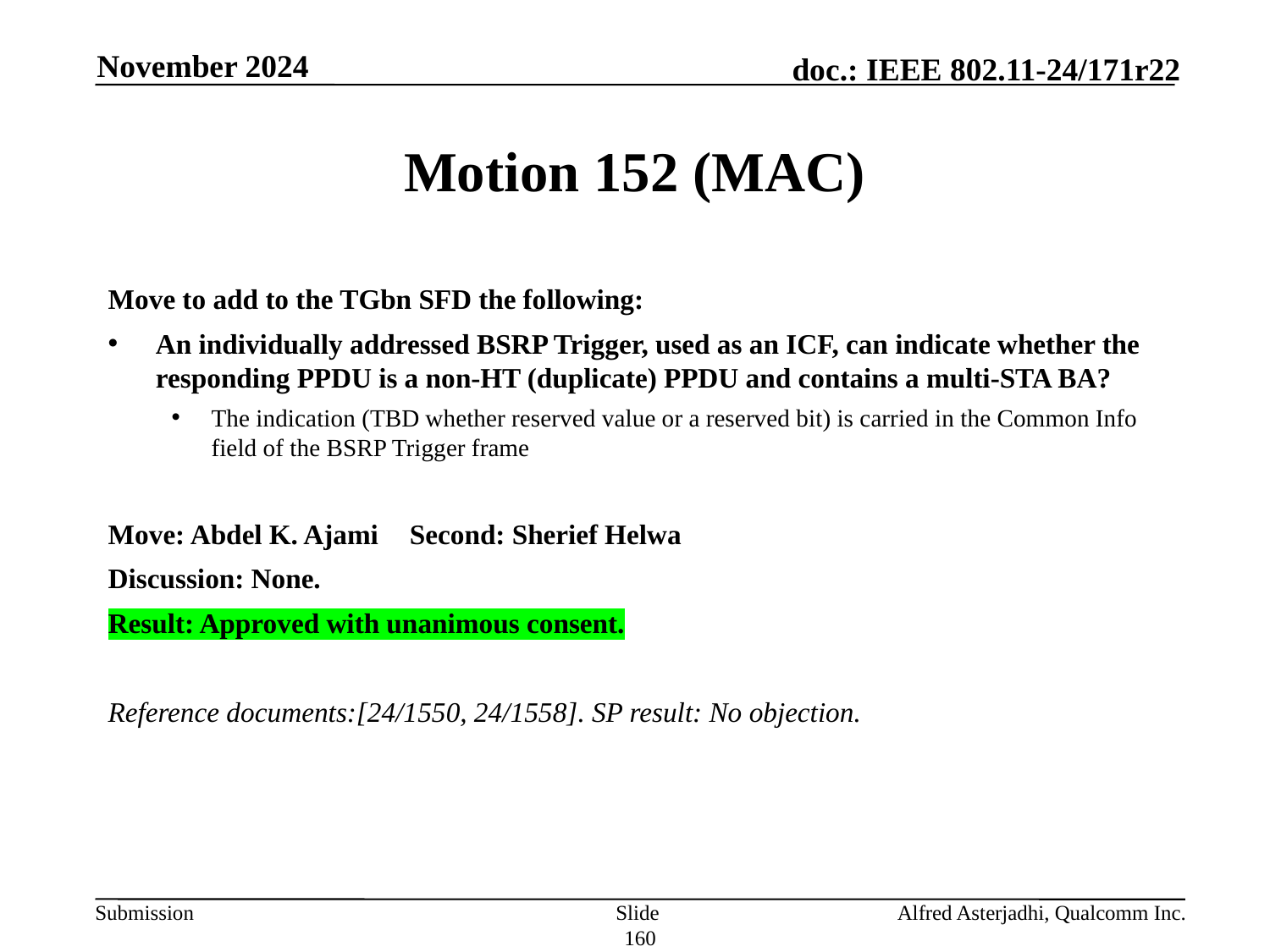

November 2024
# Motion 152 (MAC)
Move to add to the TGbn SFD the following:
An individually addressed BSRP Trigger, used as an ICF, can indicate whether the responding PPDU is a non-HT (duplicate) PPDU and contains a multi-STA BA?
The indication (TBD whether reserved value or a reserved bit) is carried in the Common Info field of the BSRP Trigger frame

Move: Abdel K. Ajami	Second: Sherief Helwa
Discussion: None.
Result: Approved with unanimous consent.

Reference documents:[24/1550, 24/1558]. SP result: No objection.

Slide 160
Alfred Asterjadhi, Qualcomm Inc.